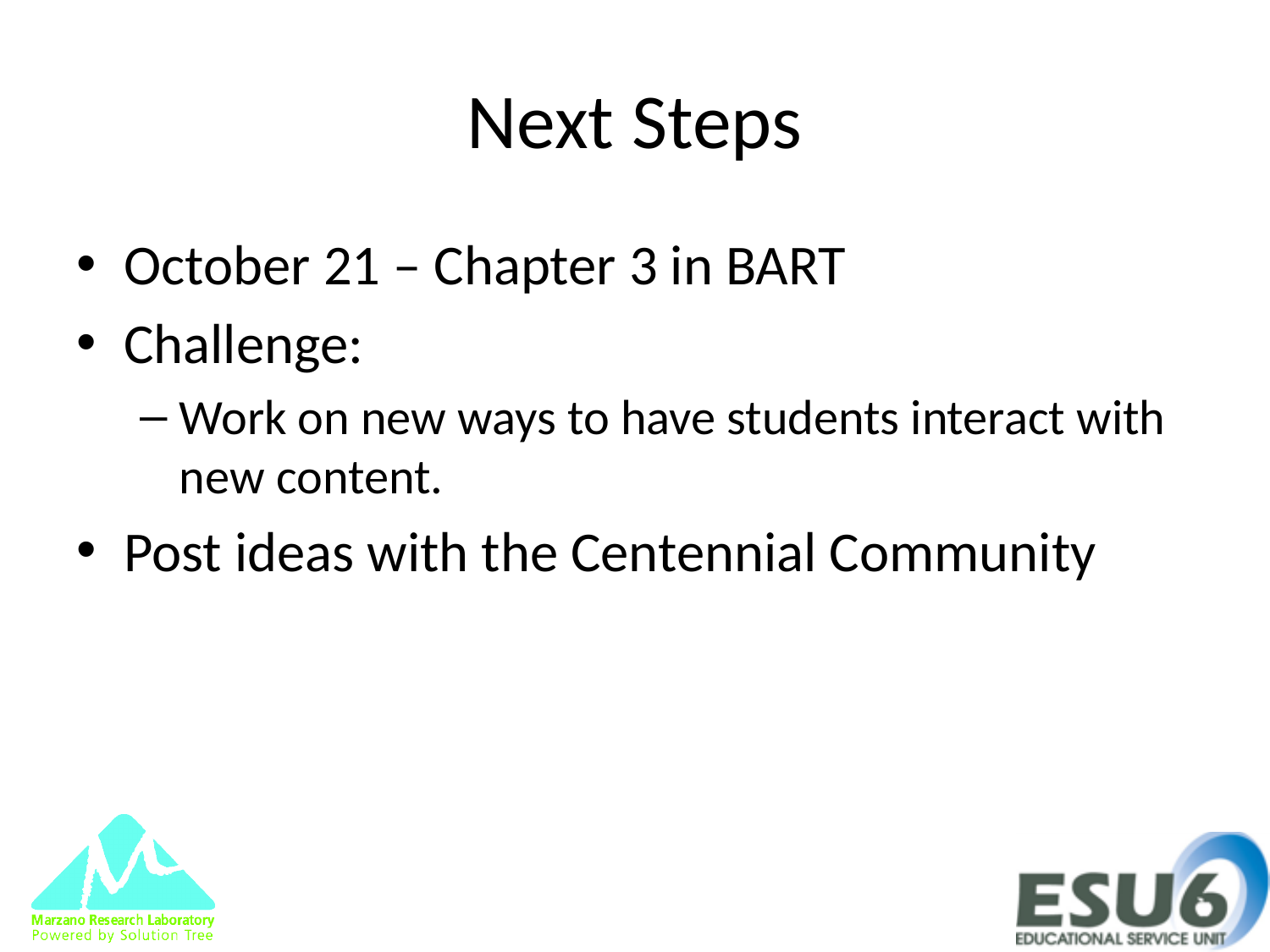

# Next Steps
October 21 – Chapter 3 in BART
Challenge:
Work on new ways to have students interact with new content.
Post ideas with the Centennial Community